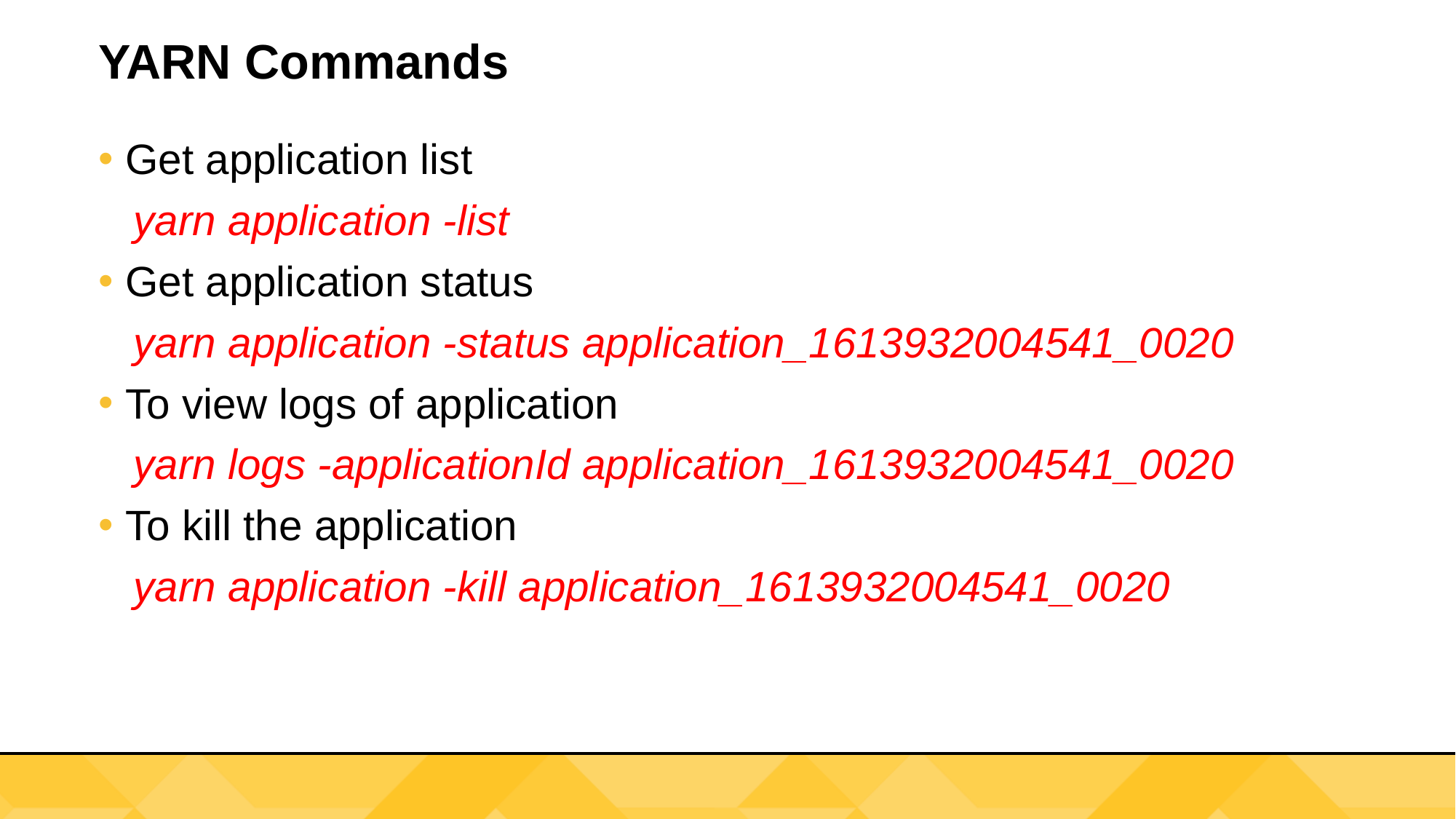

# YARN Commands
Get application list
   yarn application -list
Get application status
   yarn application -status application_1613932004541_0020
To view logs of application
   yarn logs -applicationId application_1613932004541_0020
To kill the application
   yarn application -kill application_1613932004541_0020